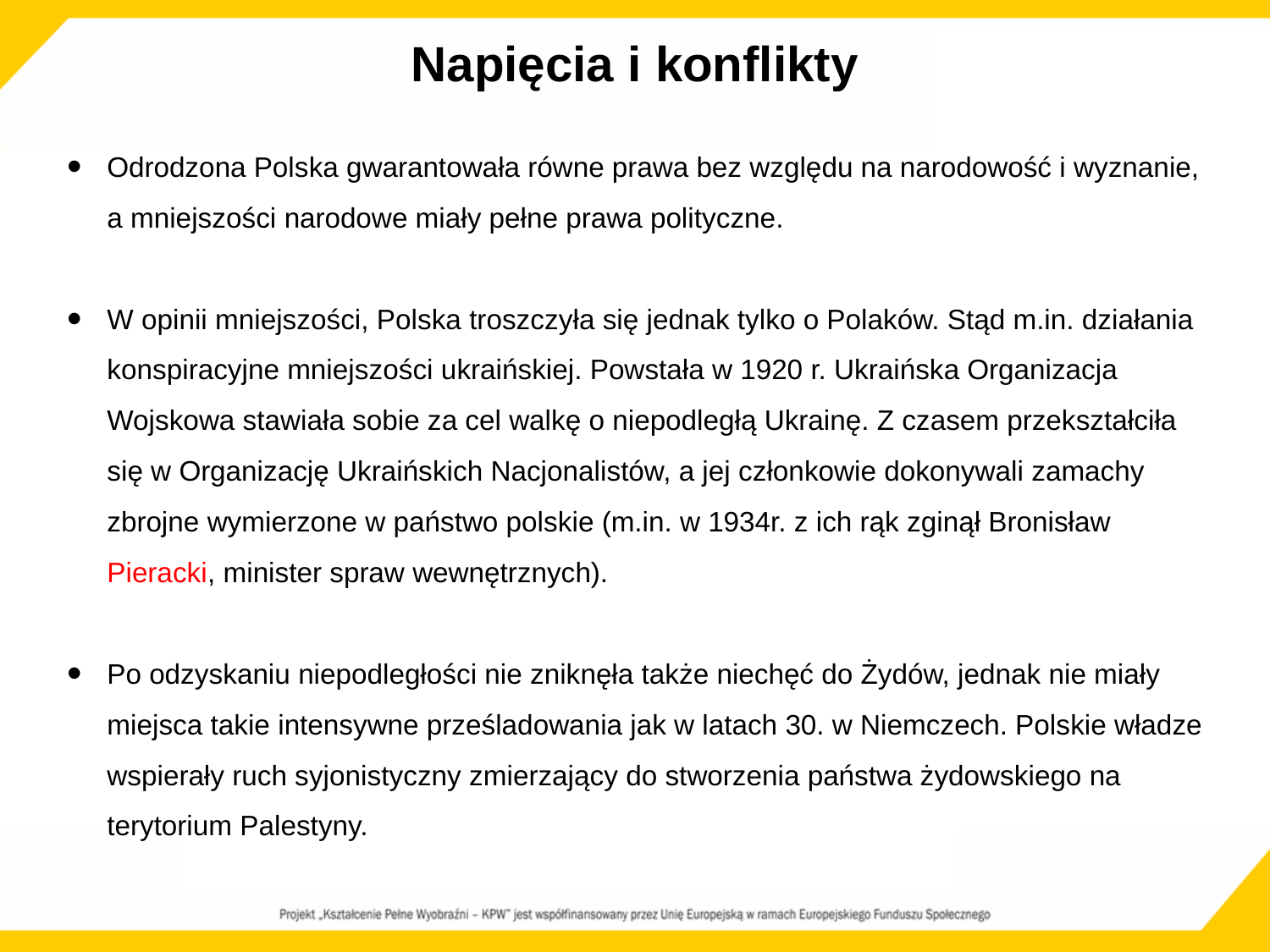

Napięcia i konflikty
Odrodzona Polska gwarantowała równe prawa bez względu na narodowość i wyznanie, a mniejszości narodowe miały pełne prawa polityczne.

W opinii mniejszości, Polska troszczyła się jednak tylko o Polaków. Stąd m.in. działania konspiracyjne mniejszości ukraińskiej. Powstała w 1920 r. Ukraińska Organizacja Wojskowa stawiała sobie za cel walkę o niepodległą Ukrainę. Z czasem przekształciła się w Organizację Ukraińskich Nacjonalistów, a jej członkowie dokonywali zamachy zbrojne wymierzone w państwo polskie (m.in. w 1934r. z ich rąk zginął Bronisław Pieracki, minister spraw wewnętrznych).

Po odzyskaniu niepodległości nie zniknęła także niechęć do Żydów, jednak nie miały miejsca takie intensywne prześladowania jak w latach 30. w Niemczech. Polskie władze wspierały ruch syjonistyczny zmierzający do stworzenia państwa żydowskiego na terytorium Palestyny.